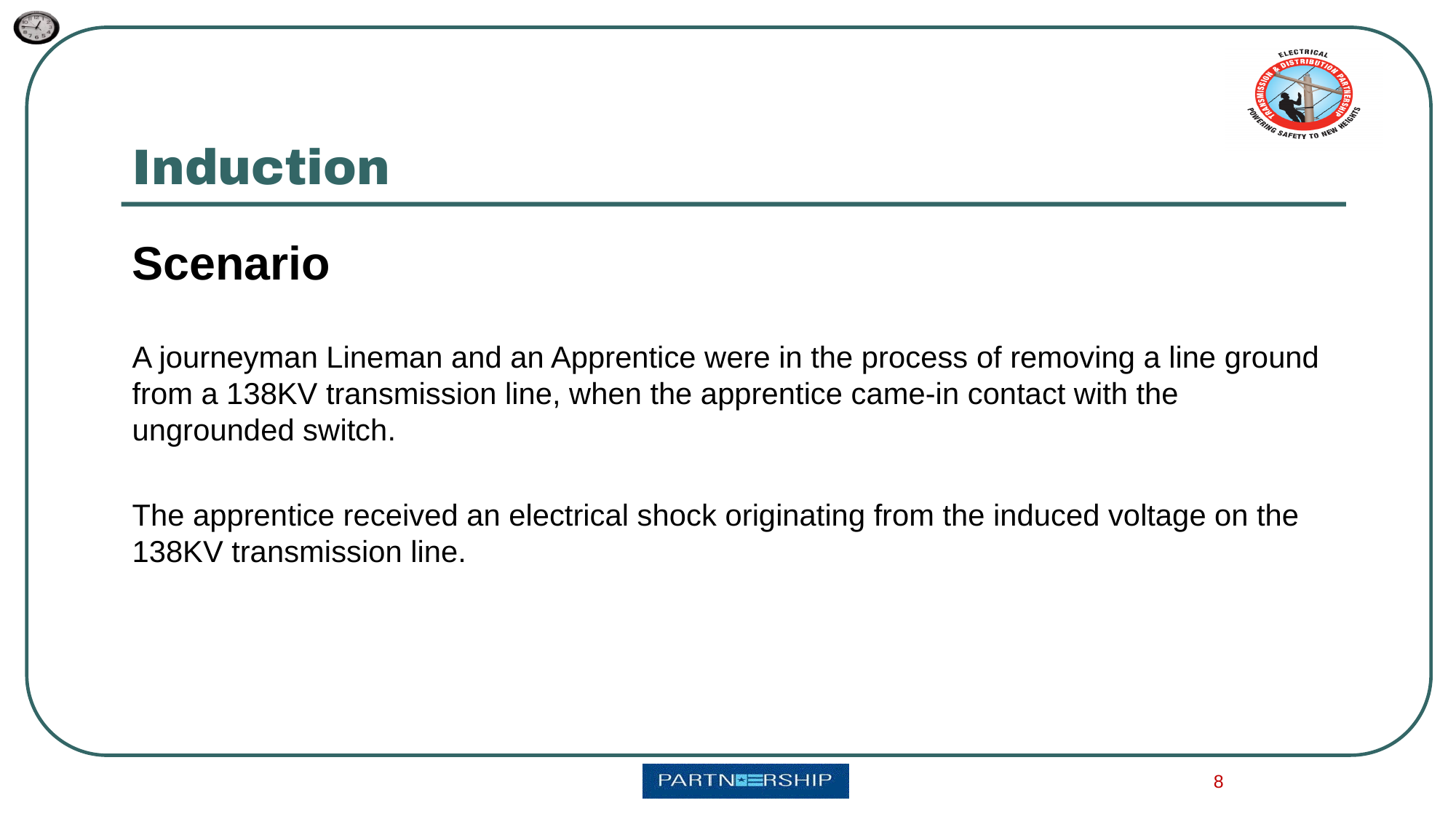

# Induction
Scenario

A journeyman Lineman and an Apprentice were in the process of removing a line ground from a 138KV transmission line, when the apprentice came-in contact with the ungrounded switch.

The apprentice received an electrical shock originating from the induced voltage on the 138KV transmission line.

8
Lee Shelby